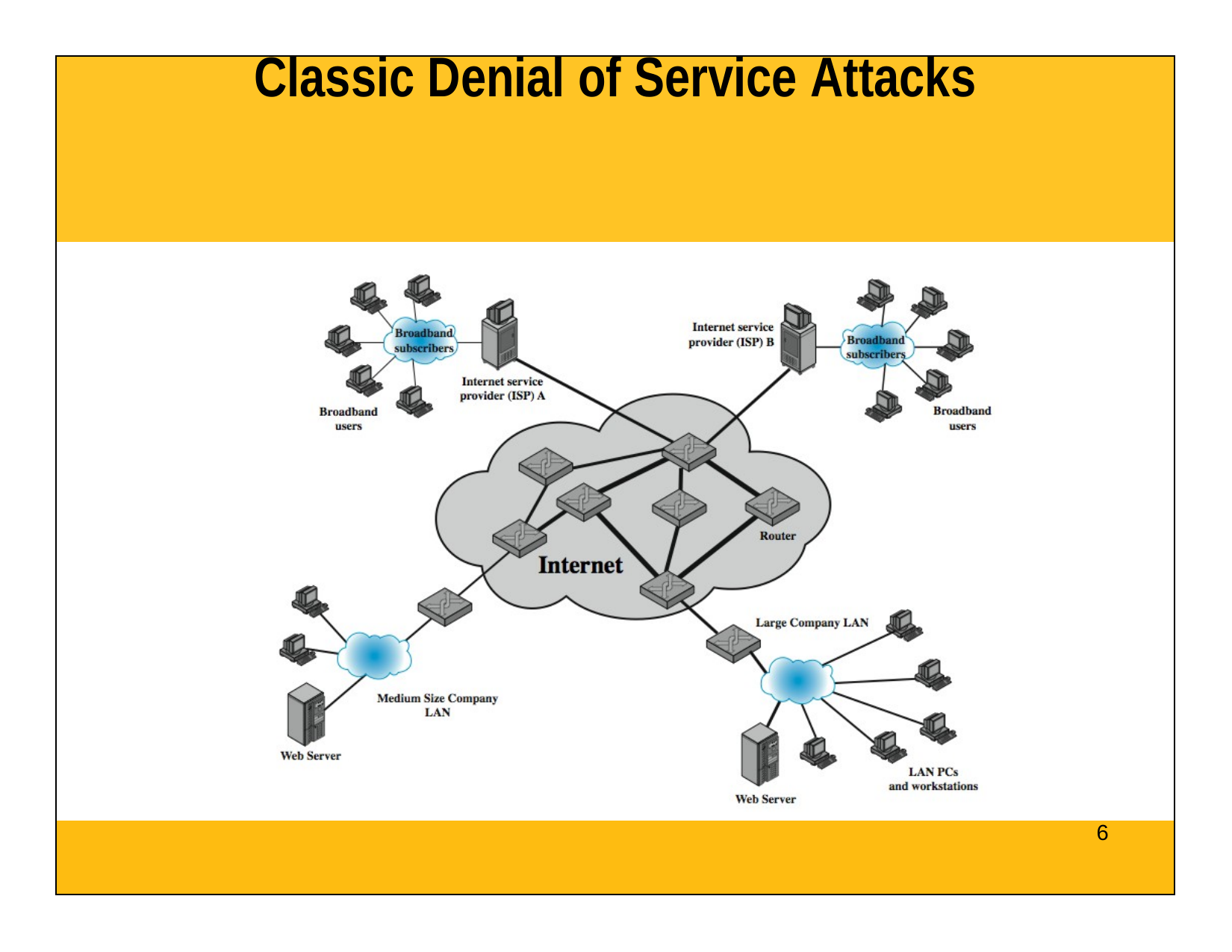

| Classic Denial of Service Attacks |
| --- |
|  |
| 6 |